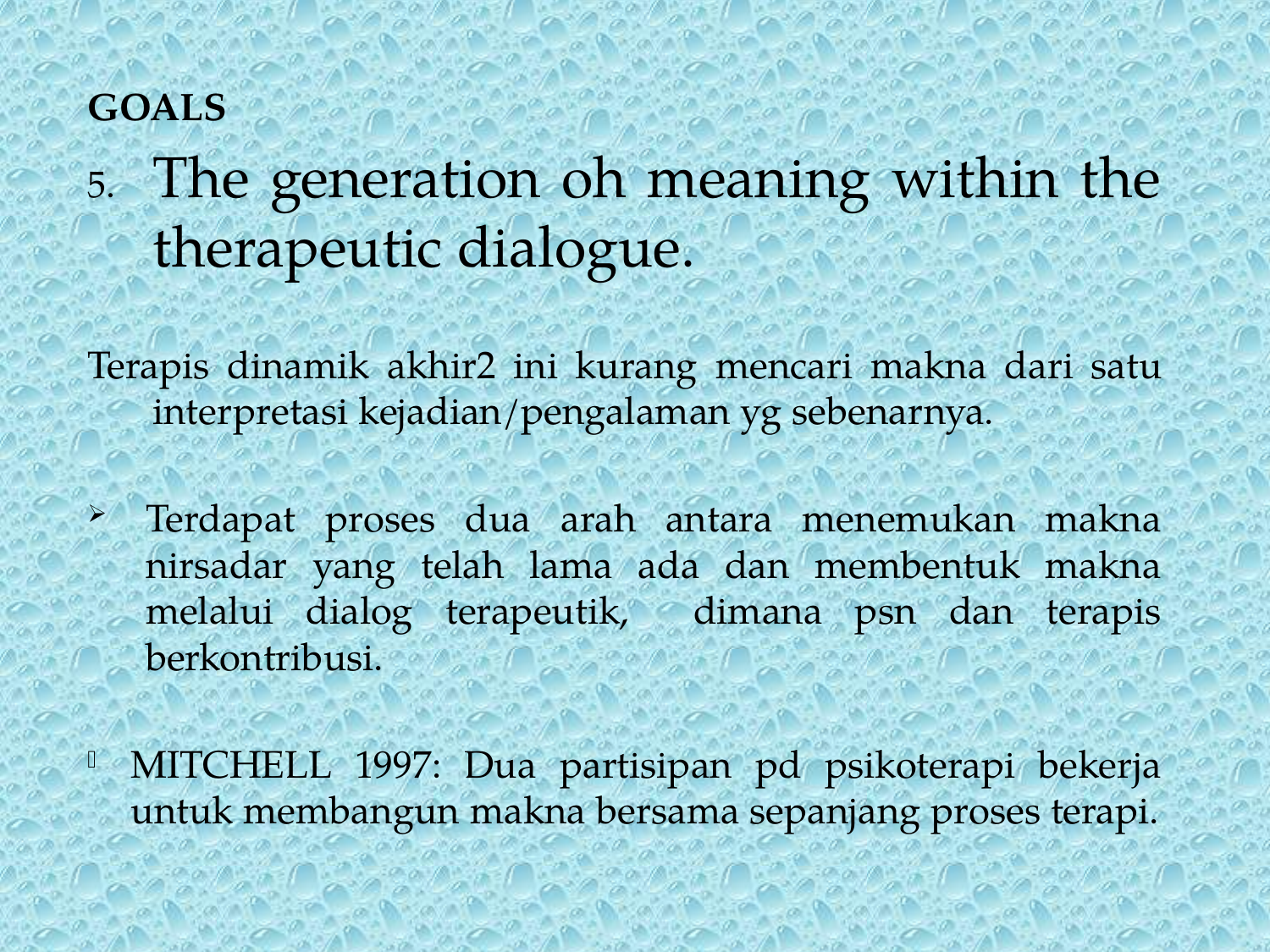

GOALS
The generation oh meaning within the therapeutic dialogue.

Terapis dinamik akhir2 ini kurang mencari makna dari satu interpretasi kejadian/pengalaman yg sebenarnya.

Terdapat proses dua arah antara menemukan makna nirsadar yang telah lama ada dan membentuk makna melalui dialog terapeutik,  dimana psn dan terapis berkontribusi.

MITCHELL 1997: Dua partisipan pd psikoterapi bekerja untuk membangun makna bersama sepanjang proses terapi.